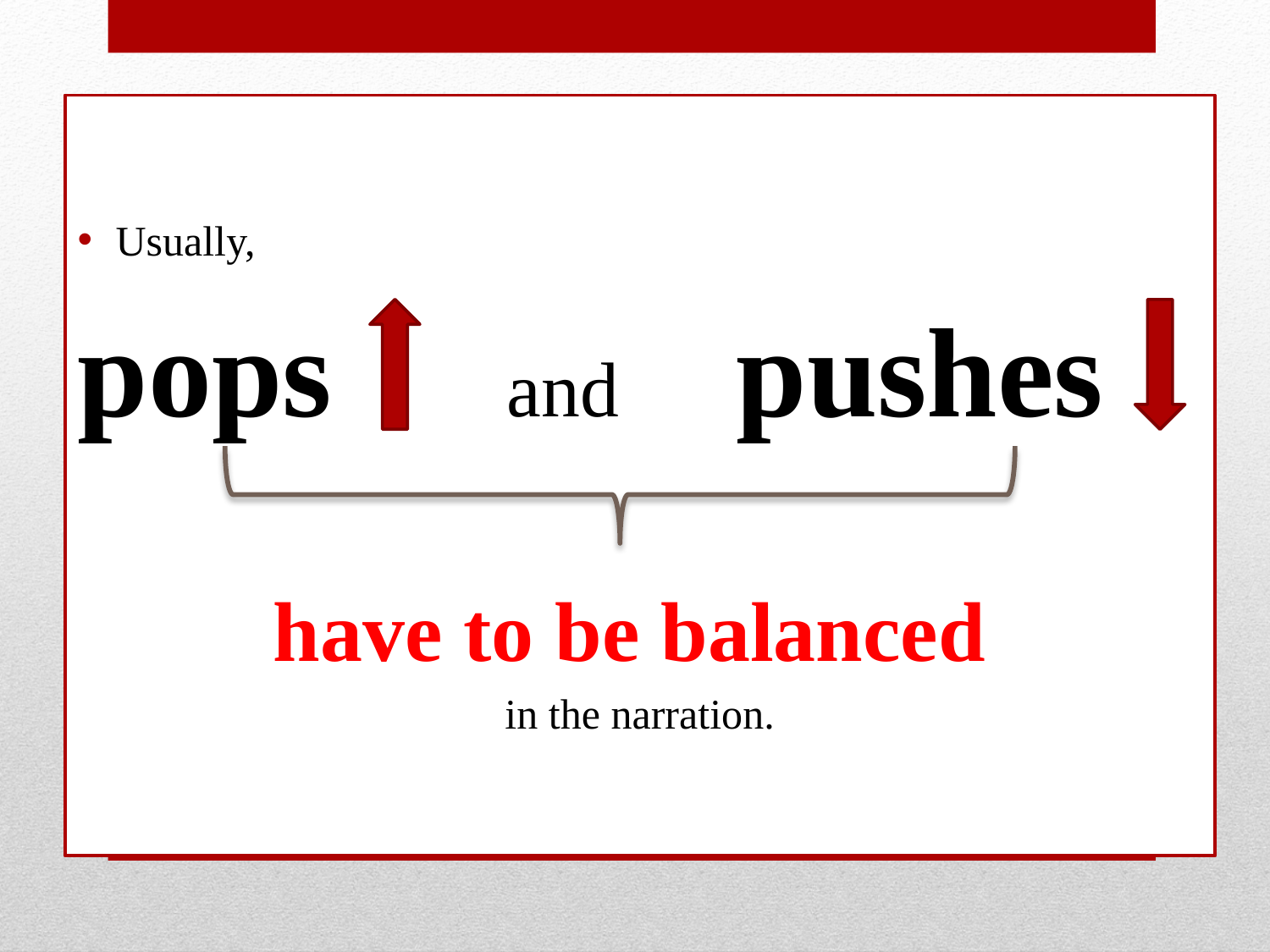

Usually,
pops      and    pushes

have to be balanced
in the narration.